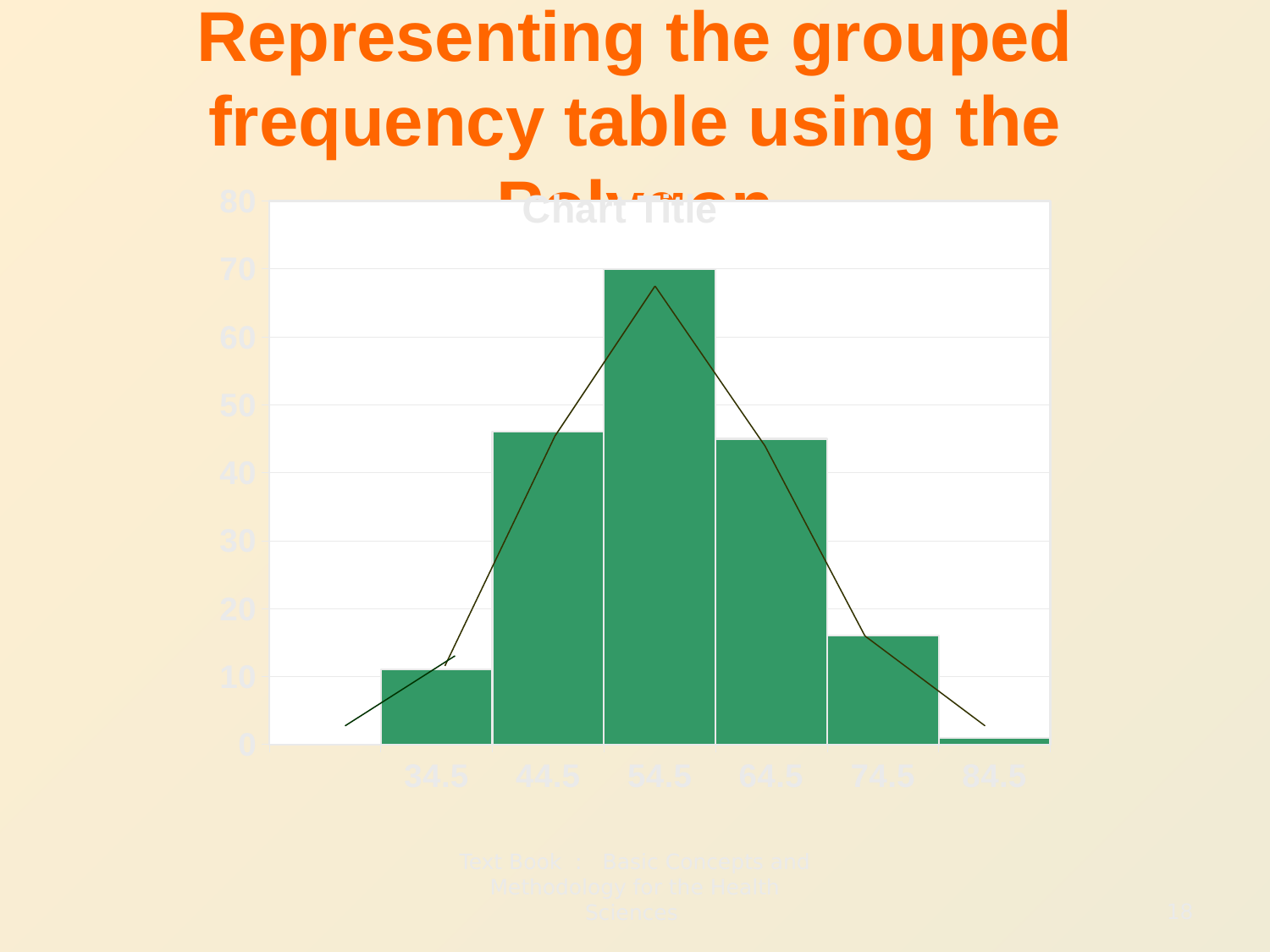

# Representing the grouped frequency table using the Polygon

### Chart:

| Category |  |
|---|---|
|  | None |
| 34.5 | 11.0 |
| 44.5 | 46.0 |
| 54.5 | 70.0 |
| 64.5 | 45.0 |
| 74.5 | 16.0 |
| 84.5 | 1.0 |

18
Text Book  :   Basic Concepts and Methodology for the Health Sciences